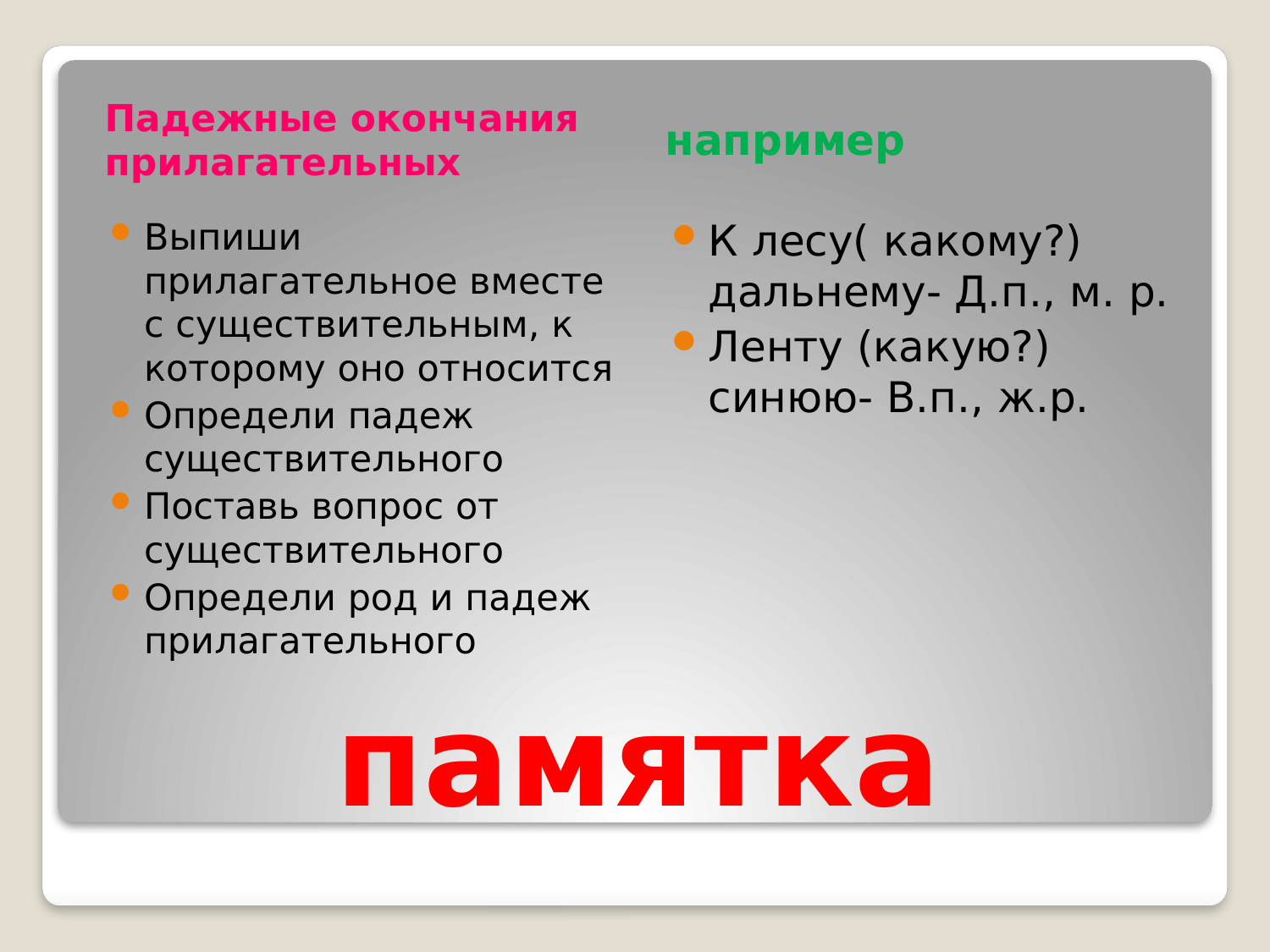

Падежные окончания прилагательных
например
Выпиши прилагательное вместе с существительным, к которому оно относится
Определи падеж существительного
Поставь вопрос от существительного
Определи род и падеж прилагательного
К лесу( какому?) дальнему- Д.п., м. р.
Ленту (какую?) синюю- В.п., ж.р.
# памятка